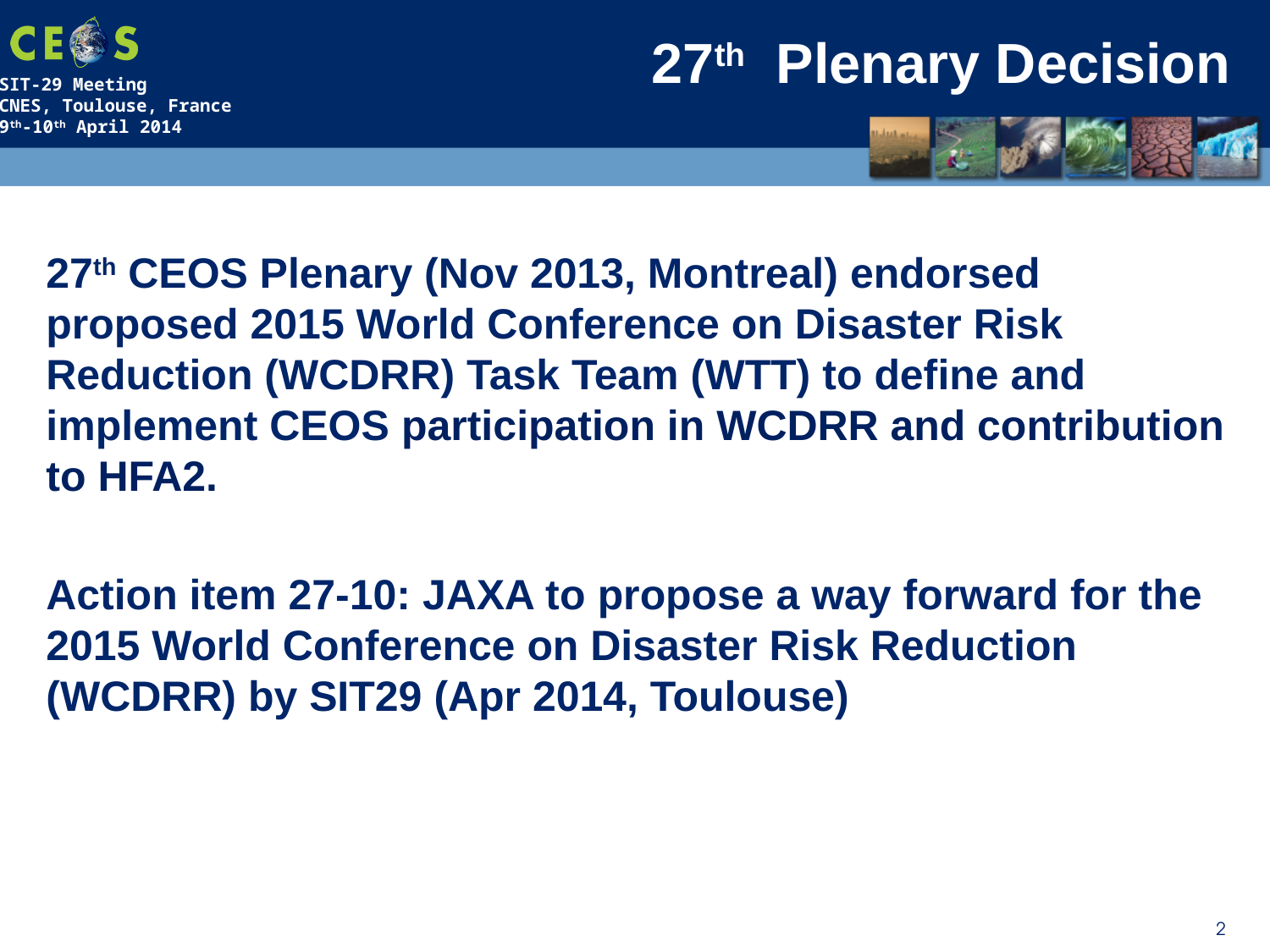

# 27th  Plenary Decision

27th CEOS Plenary (Nov 2013, Montreal) endorsed proposed 2015 World Conference on Disaster Risk Reduction (WCDRR) Task Team (WTT) to define and implement CEOS participation in WCDRR and contribution to HFA2.

Action item 27-10: JAXA to propose a way forward for the 2015 World Conference on Disaster Risk Reduction (WCDRR) by SIT29 (Apr 2014, Toulouse)

2